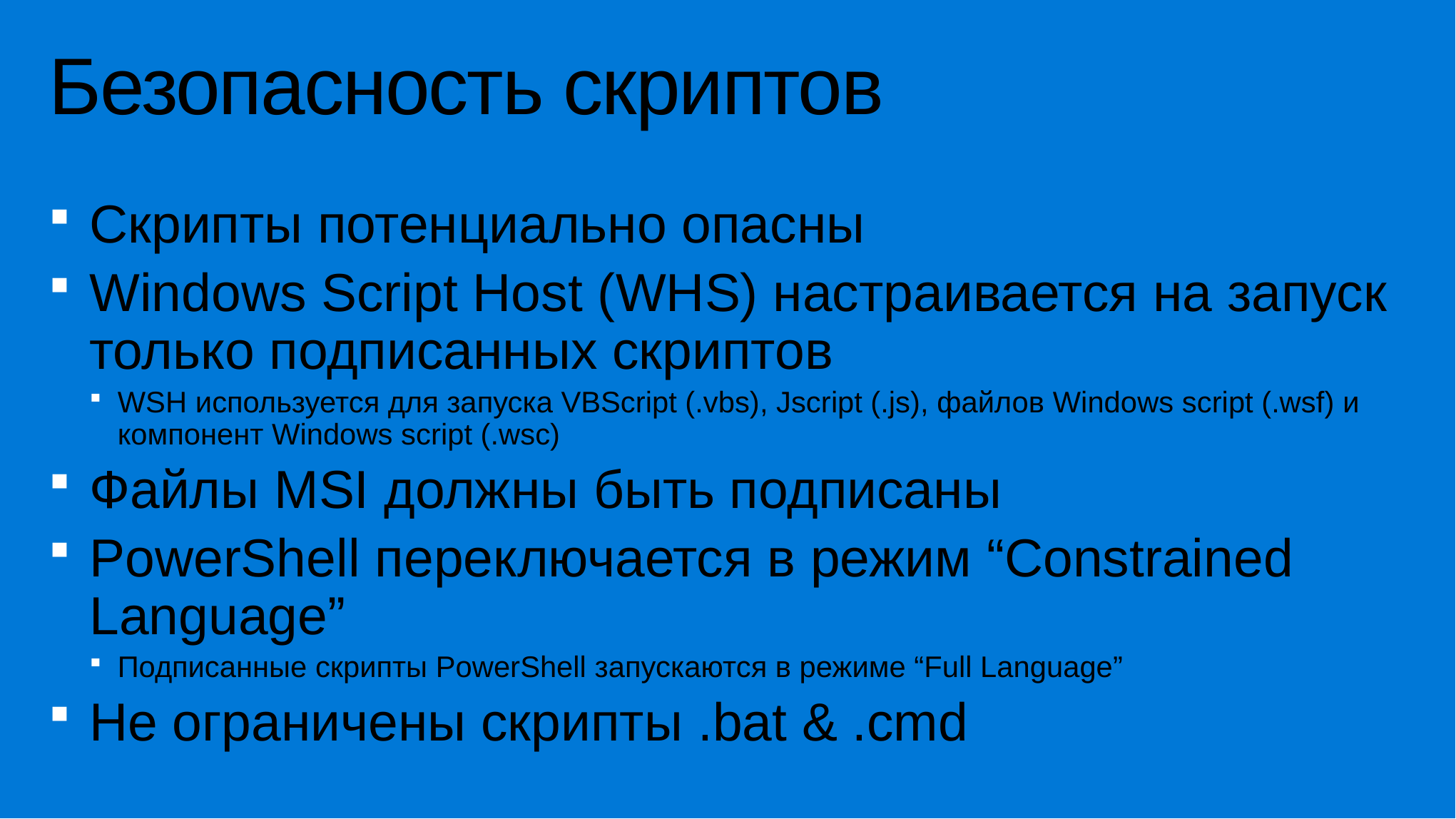

# Безопасность скриптов
Скрипты потенциально опасны
Windows Script Host (WHS) настраивается на запуск только подписанных скриптов
WSH используется для запуска VBScript (.vbs), Jscript (.js), файлов Windows script (.wsf) и компонент Windows script (.wsc)
Файлы MSI должны быть подписаны
PowerShell переключается в режим “Constrained Language”
Подписанные скрипты PowerShell запускаются в режиме “Full Language”
Не ограничены скрипты .bat & .cmd